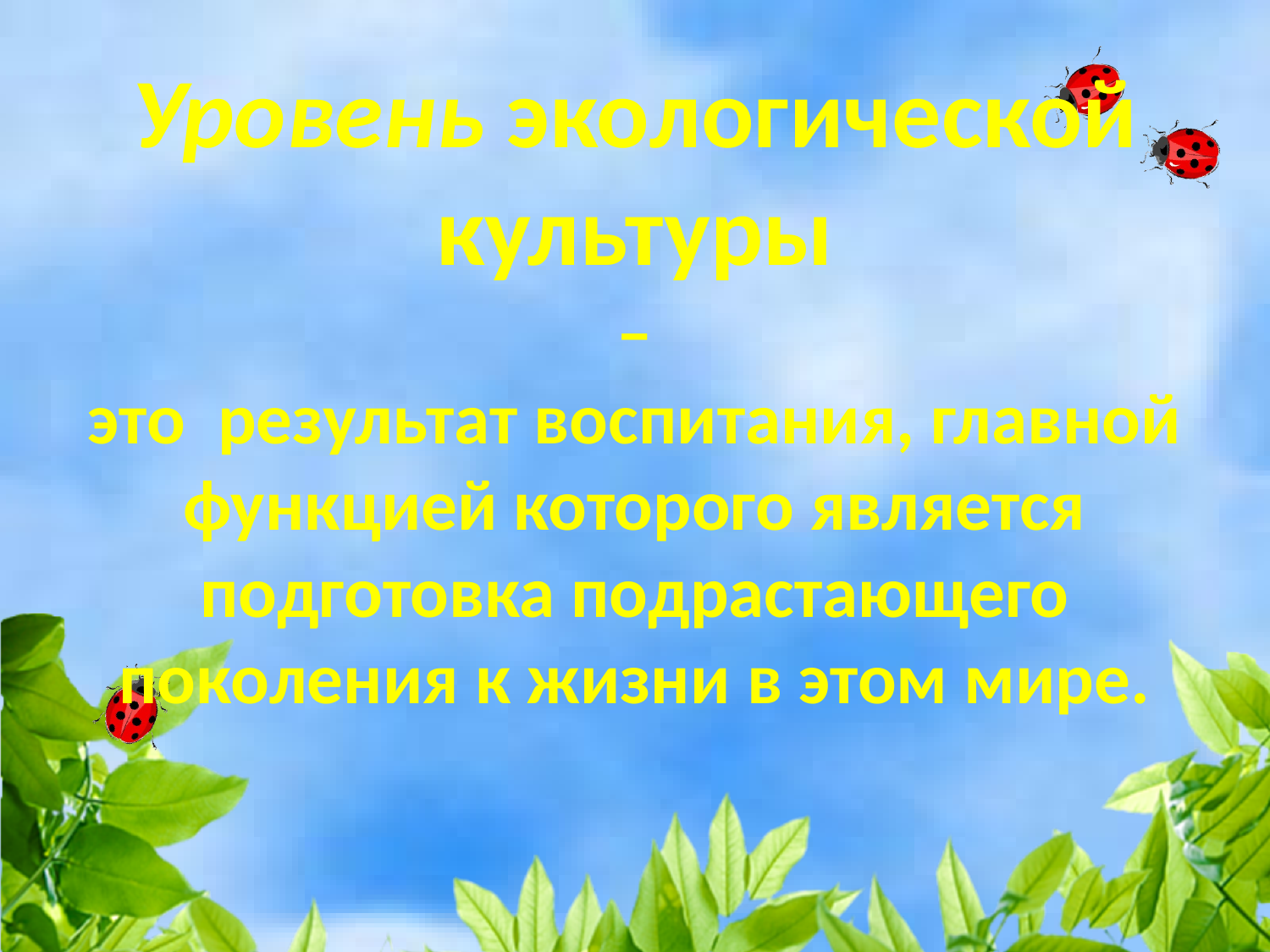

# Уровень экологической культуры – это  результат воспитания, главной функцией которого является подготовка подрастающего поколения к жизни в этом мире.